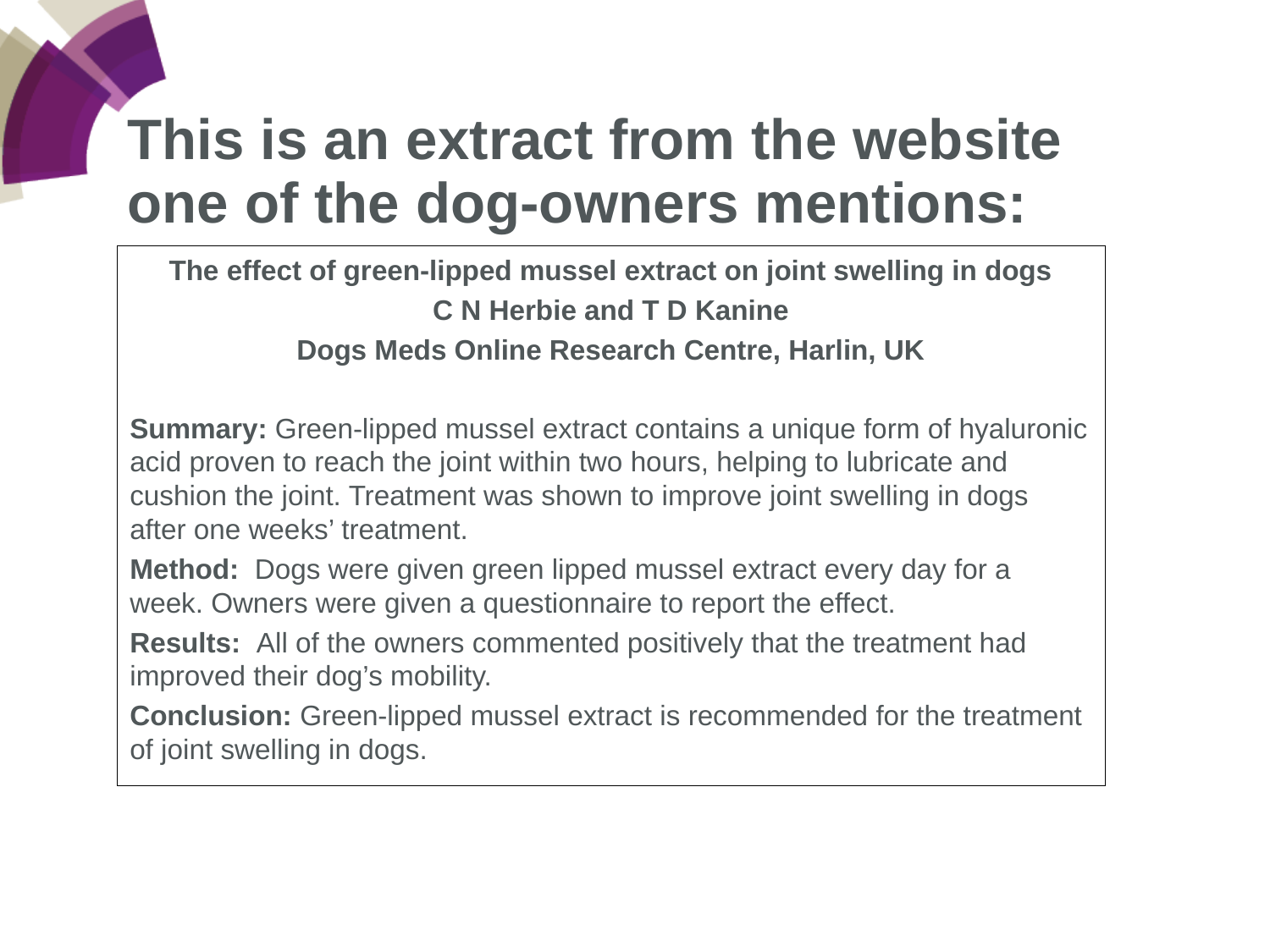

This is an extract from the website one of the dog-owners mentions:
The effect of green-lipped mussel extract on joint swelling in dogs
C N Herbie and T D Kanine
Dogs Meds Online Research Centre, Harlin, UK

Summary: Green-lipped mussel extract contains a unique form of hyaluronic acid proven to reach the joint within two hours, helping to lubricate and cushion the joint. Treatment was shown to improve joint swelling in dogs after one weeks’ treatment.
Method:  Dogs were given green lipped mussel extract every day for a week. Owners were given a questionnaire to report the effect.
Results:  All of the owners commented positively that the treatment had improved their dog’s mobility.
Conclusion: Green-lipped mussel extract is recommended for the treatment of joint swelling in dogs.